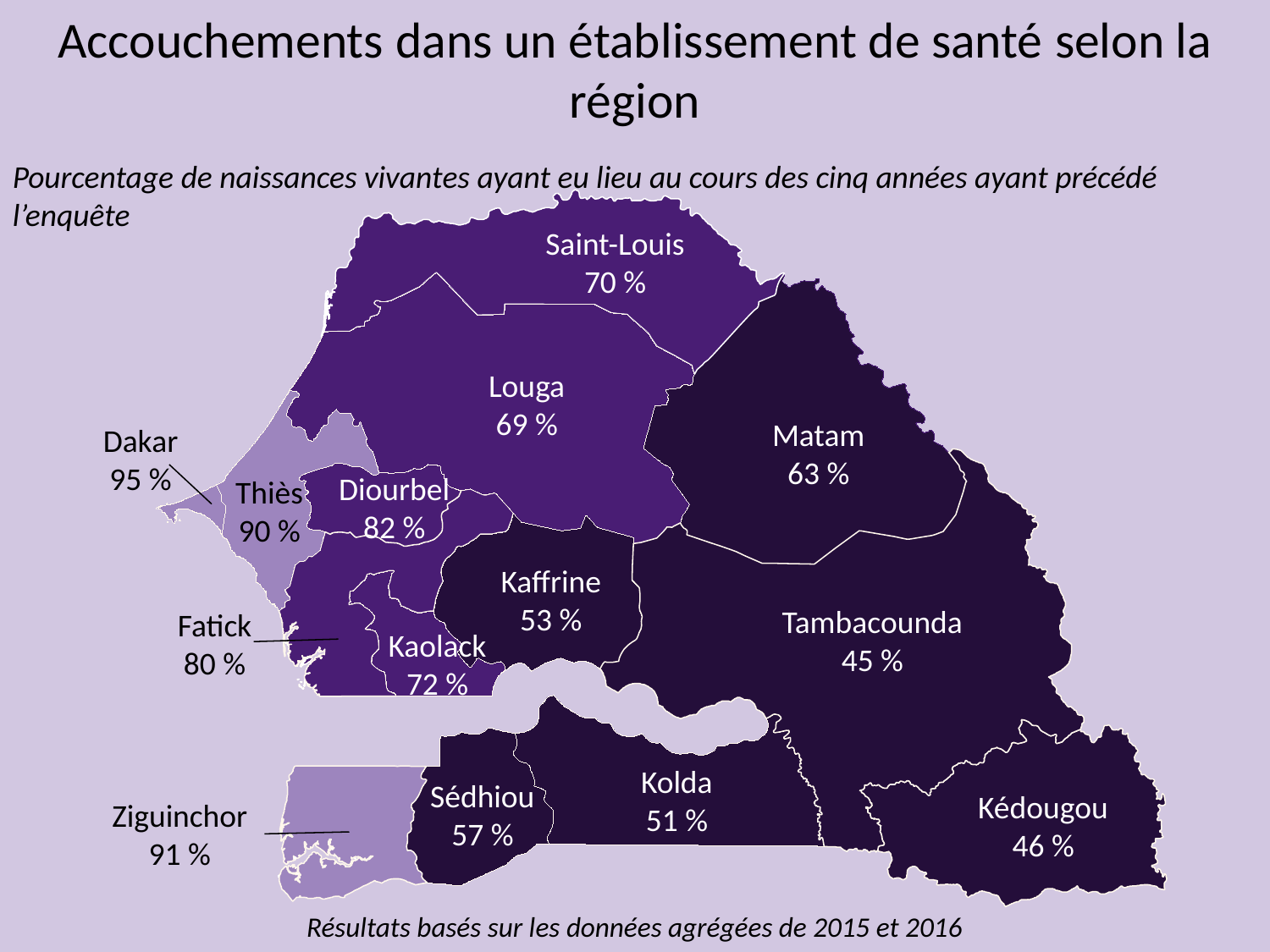

Accouchements dans un établissement de santé selon la région

Pourcentage de naissances vivantes ayant eu lieu au cours des cinq années ayant précédé l’enquête
Saint-Louis
70 %
Louga
69 %
Matam
63 %
Dakar
95 %
Diourbel
82 %
Thiès
90 %
Kaffrine
53 %
Tambacounda
45 %
Fatick
80 %
Kaolack
72 %
Kolda
51 %
Sédhiou57 %
Kédougou
46 %
Ziguinchor
91 %
Résultats basés sur les données agrégées de 2015 et 2016